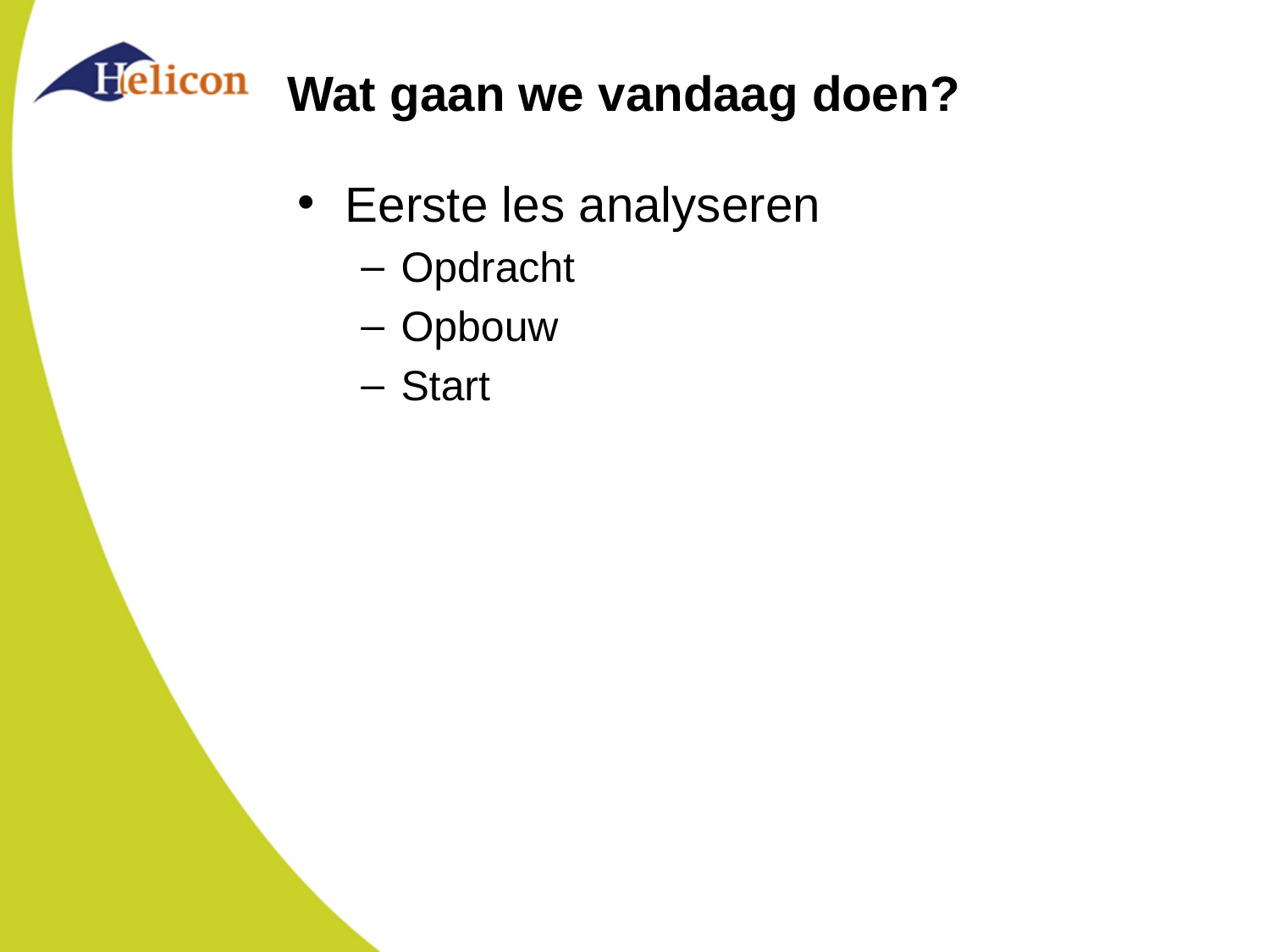

# Wat gaan we vandaag doen?
Eerste les analyseren
Opdracht
Opbouw
Start